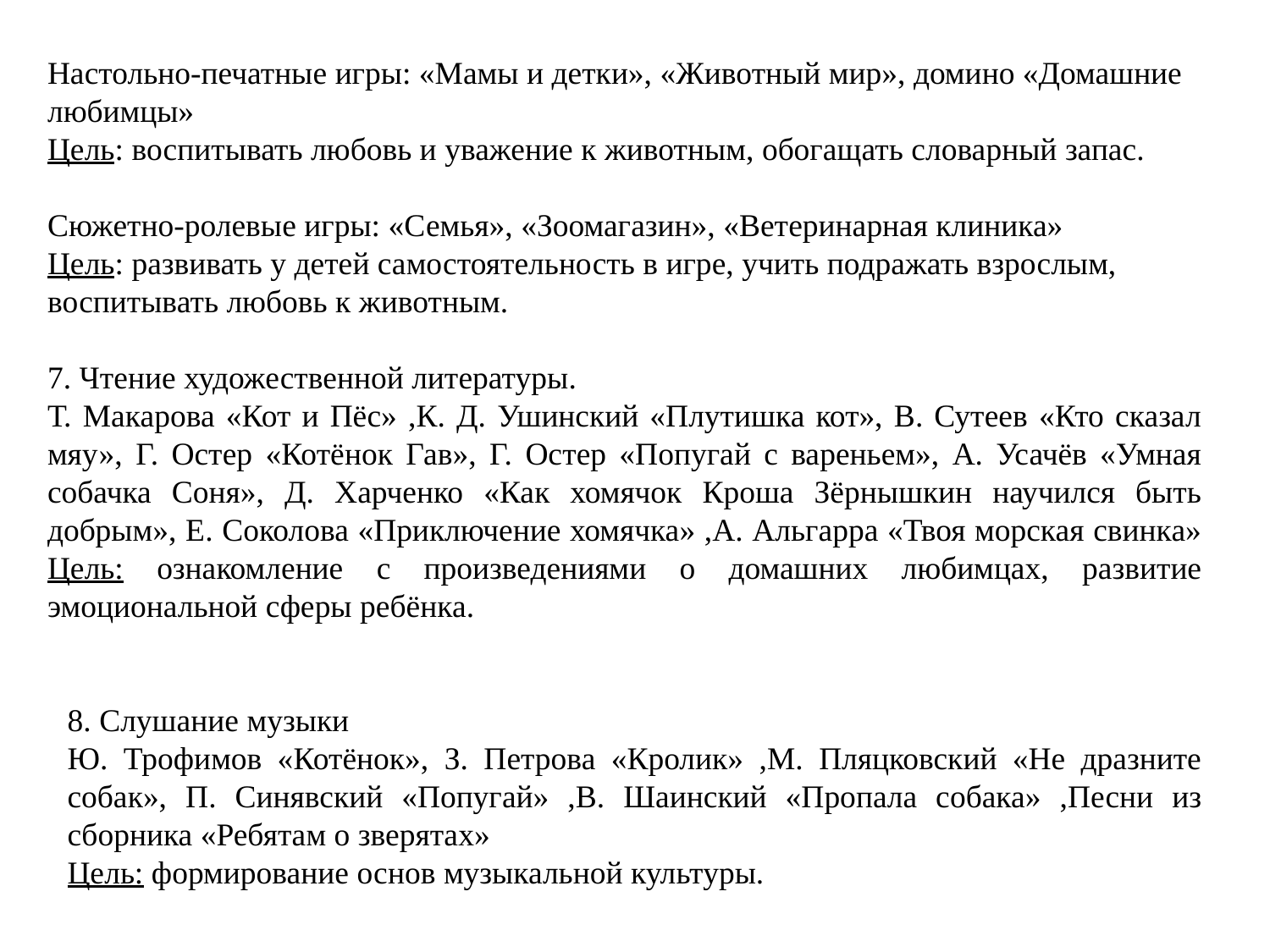

Настольно-печатные игры: «Мамы и детки», «Животный мир», домино «Домашние любимцы»
Цель: воспитывать любовь и уважение к животным, обогащать словарный запас.

Сюжетно-ролевые игры: «Семья», «Зоомагазин», «Ветеринарная клиника»
Цель: развивать у детей самостоятельность в игре, учить подражать взрослым, воспитывать любовь к животным.

7. Чтение художественной литературы.
Т. Макарова «Кот и Пёс» ,К. Д. Ушинский «Плутишка кот», В. Сутеев «Кто сказал мяу», Г. Остер «Котёнок Гав», Г. Остер «Попугай с вареньем», А. Усачёв «Умная собачка Соня», Д. Харченко «Как хомячок Кроша Зёрнышкин научился быть добрым», Е. Соколова «Приключение хомячка» ,А. Альгарра «Твоя морская свинка» Цель: ознакомление с произведениями о домашних любимцах, развитие эмоциональной сферы ребёнка.
8. Слушание музыки
Ю. Трофимов «Котёнок», З. Петрова «Кролик» ,М. Пляцковский «Не дразните собак», П. Синявский «Попугай» ,В. Шаинский «Пропала собака» ,Песни из сборника «Ребятам о зверятах»
Цель: формирование основ музыкальной культуры.